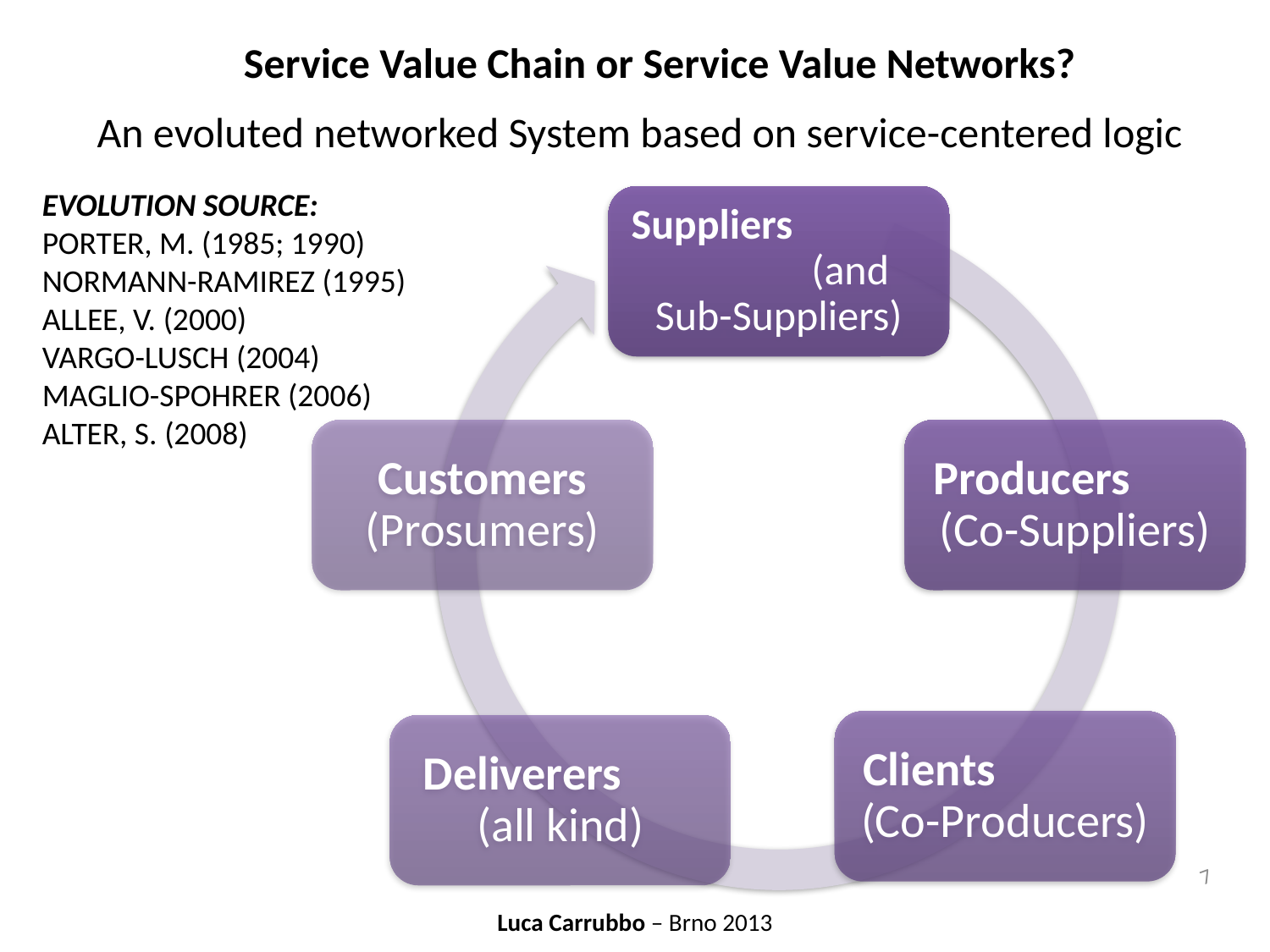

Service Value Chain or Service Value Networks?
An evoluted networked System based on service-centered logic
Evolution source:
Porter, M. (1985; 1990)
Normann-Ramirez (1995)
Allee, V. (2000)
Vargo-Lusch (2004)
Maglio-Spohrer (2006)
Alter, S. (2008)
Suppliers                              (and Sub-Suppliers)
Producers         (Co-Suppliers)
Clients               (Co-Producers)
Deliverers        (all kind)
Customers (Prosumers)
7